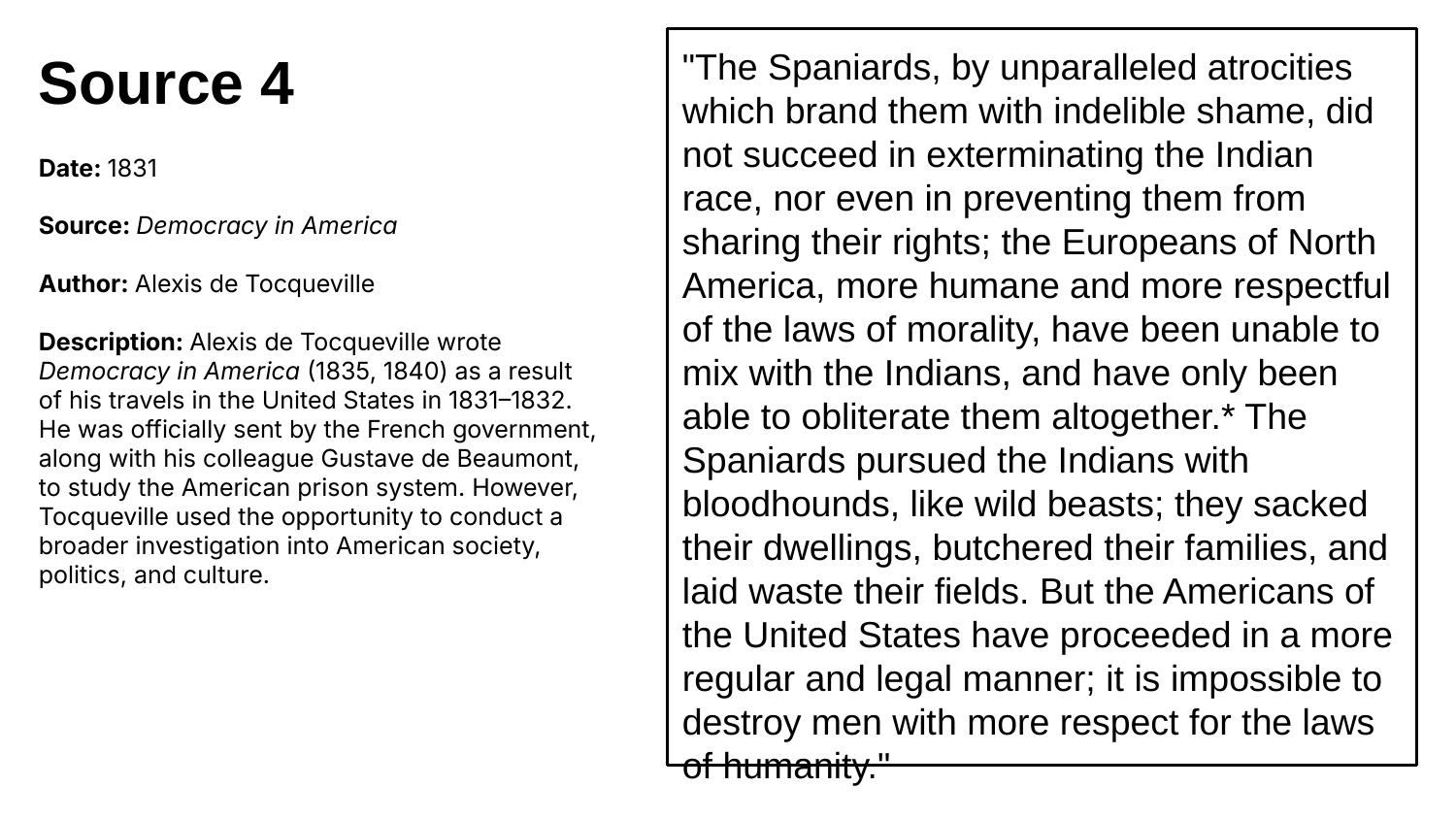

Source 4

Date: 1831

Source: Democracy in America

Author: Alexis de Tocqueville

Description: Alexis de Tocqueville wrote Democracy in America (1835, 1840) as a result of his travels in the United States in 1831–1832. He was officially sent by the French government, along with his colleague Gustave de Beaumont, to study the American prison system. However, Tocqueville used the opportunity to conduct a broader investigation into American society, politics, and culture.

"The Spaniards, by unparalleled atrocities which brand them with indelible shame, did not succeed in exterminating the Indian race, nor even in preventing them from sharing their rights; the Europeans of North America, more humane and more respectful of the laws of morality, have been unable to mix with the Indians, and have only been able to obliterate them altogether.* The Spaniards pursued the Indians with bloodhounds, like wild beasts; they sacked their dwellings, butchered their families, and laid waste their fields. But the Americans of the United States have proceeded in a more regular and legal manner; it is impossible to destroy men with more respect for the laws of humanity."